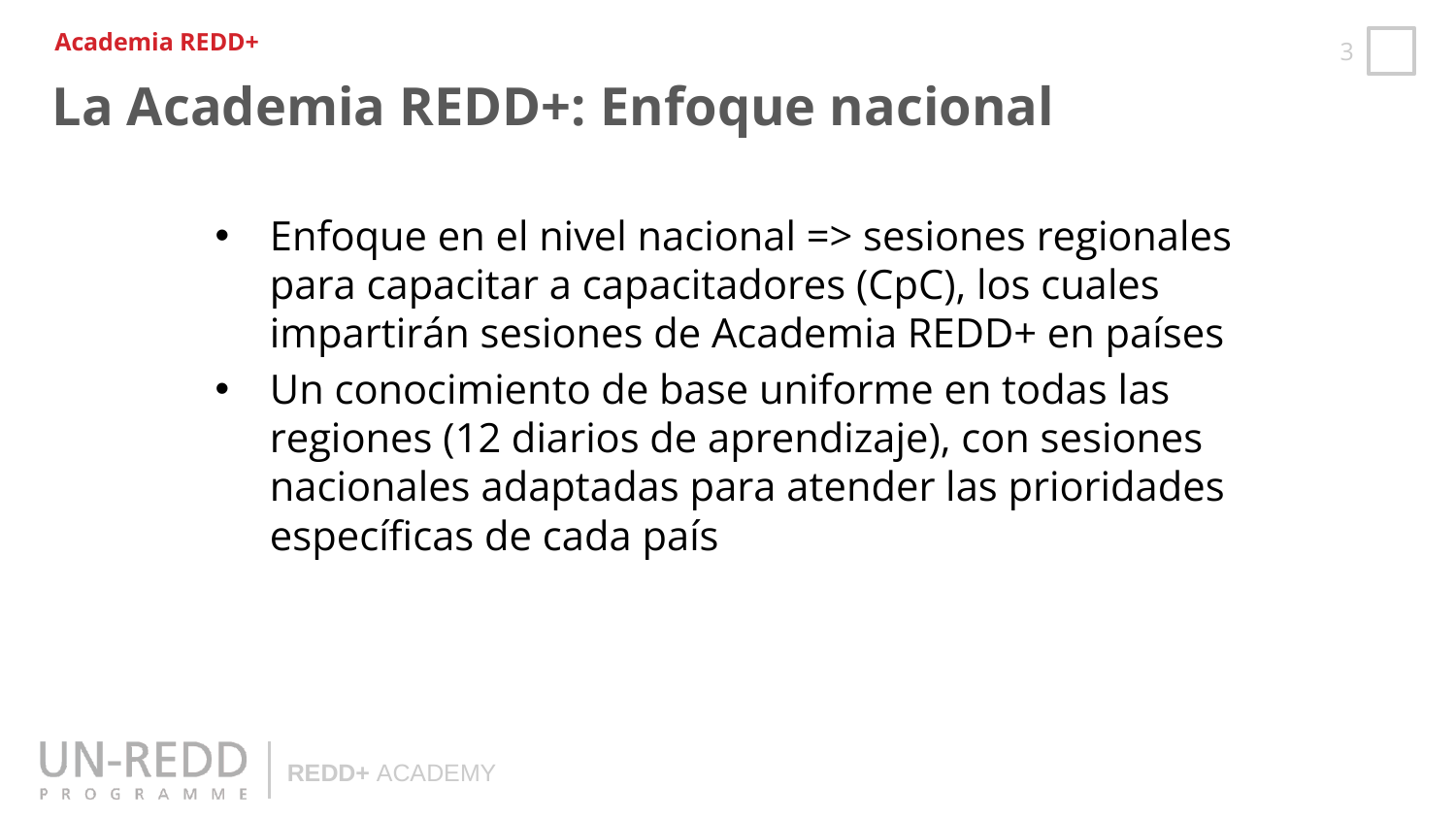

Academia REDD+
La Academia REDD+: Enfoque nacional
Enfoque en el nivel nacional => sesiones regionales para capacitar a capacitadores (CpC), los cuales impartirán sesiones de Academia REDD+ en países
Un conocimiento de base uniforme en todas las regiones (12 diarios de aprendizaje), con sesiones nacionales adaptadas para atender las prioridades específicas de cada país